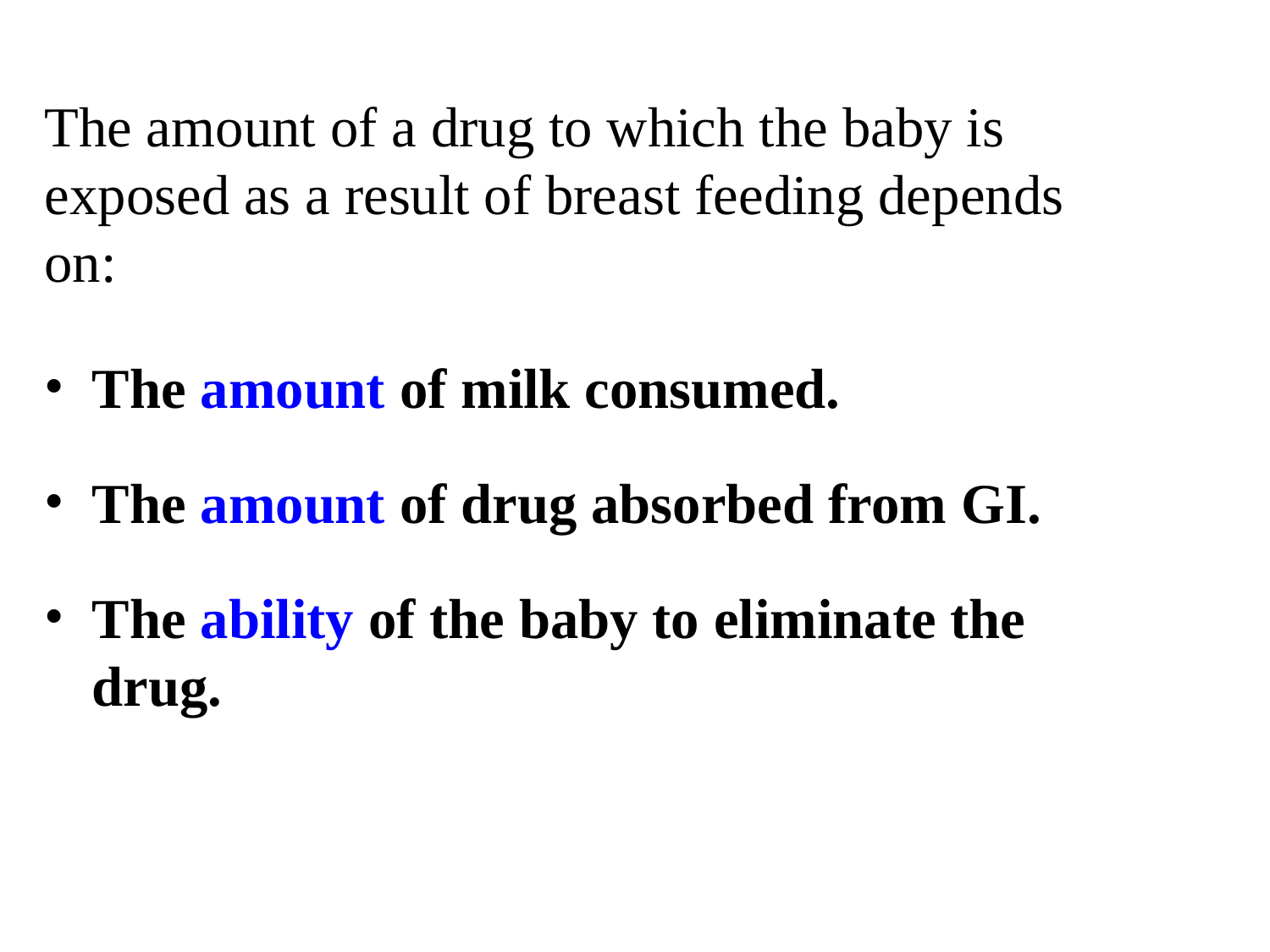

The amount of a drug to which the baby is  exposed as a result of breast feeding depends on:

The amount of milk consumed.
The amount of drug absorbed from GI.
The ability of the baby to eliminate the drug.